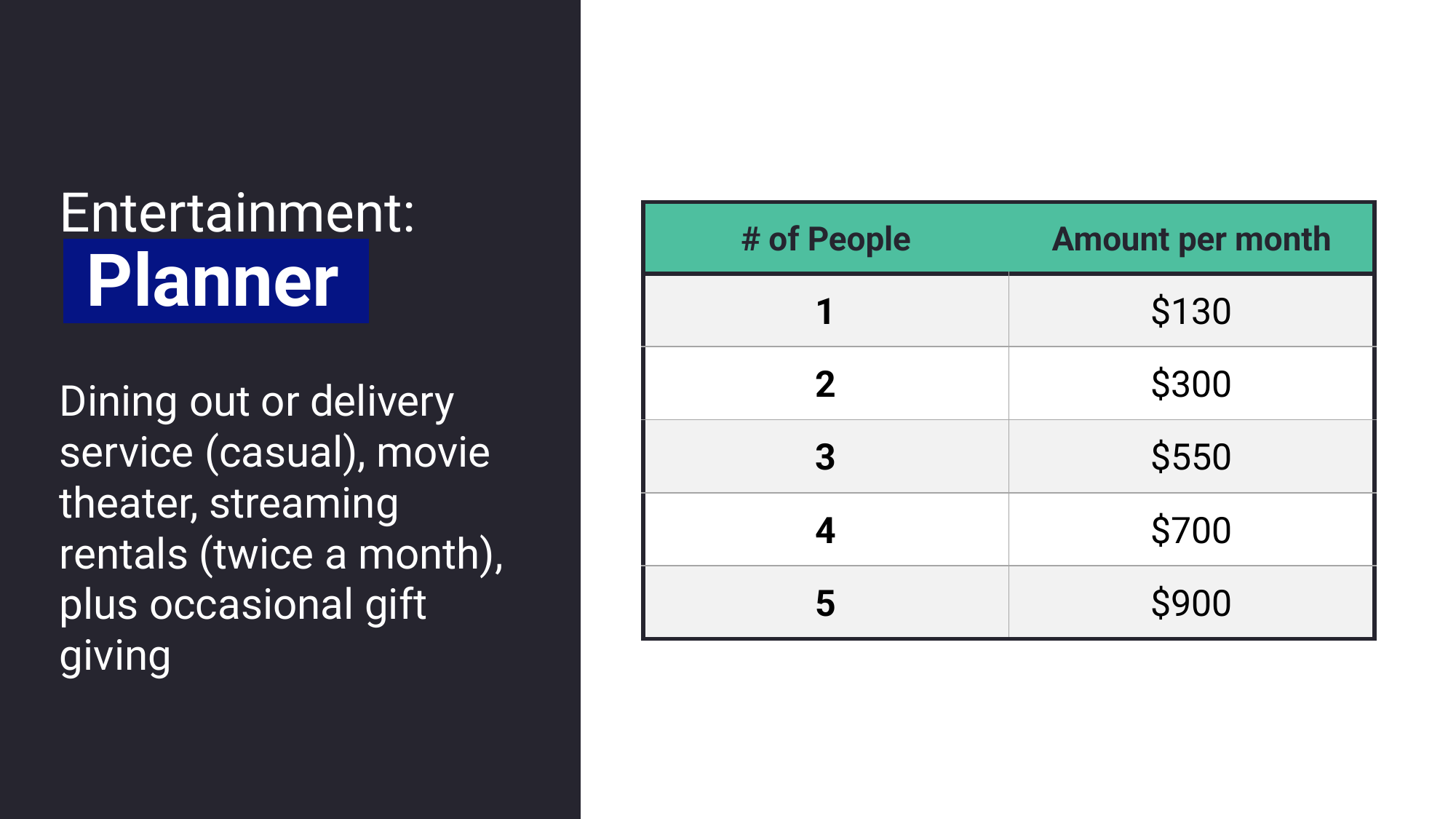

# Entertainment: Planner
| # of People | Amount per month |
| --- | --- |
| 1 | $130 |
| 2 | $300 |
| 3 | $550 |
| 4 | $700 |
| 5 | $900 |

Dining out or delivery service (casual), movie theater, streaming rentals (twice a month), plus occasional gift giving